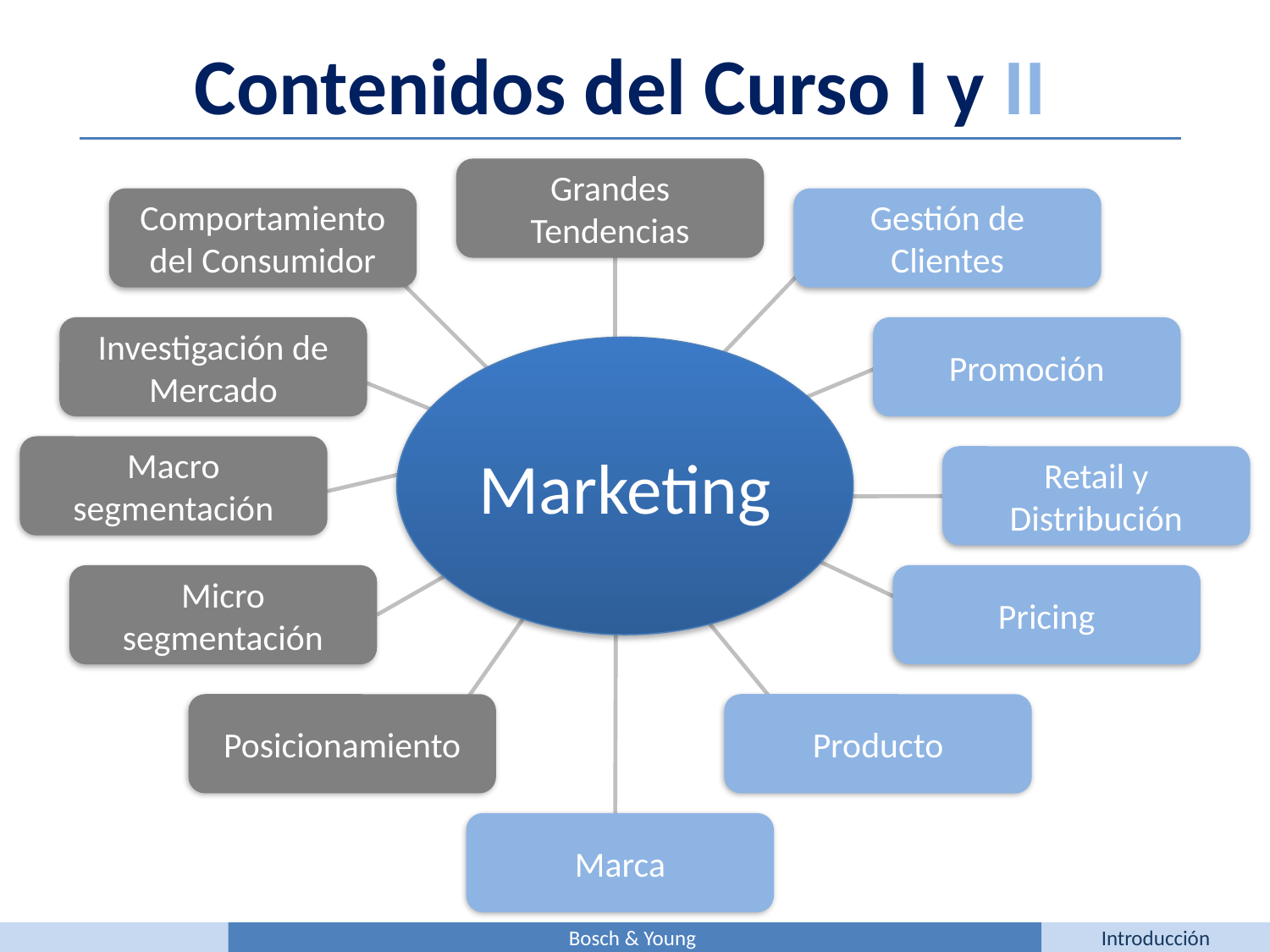

Contenidos del Curso I y II
Grandes Tendencias
Comportamiento del Consumidor
Gestión de Clientes
Investigación de Mercado
Promoción
Marketing
Macro
segmentación
Retail y Distribución
Micro
segmentación
Pricing
Posicionamiento
Producto
Marca

Bosch & Young
Introducción